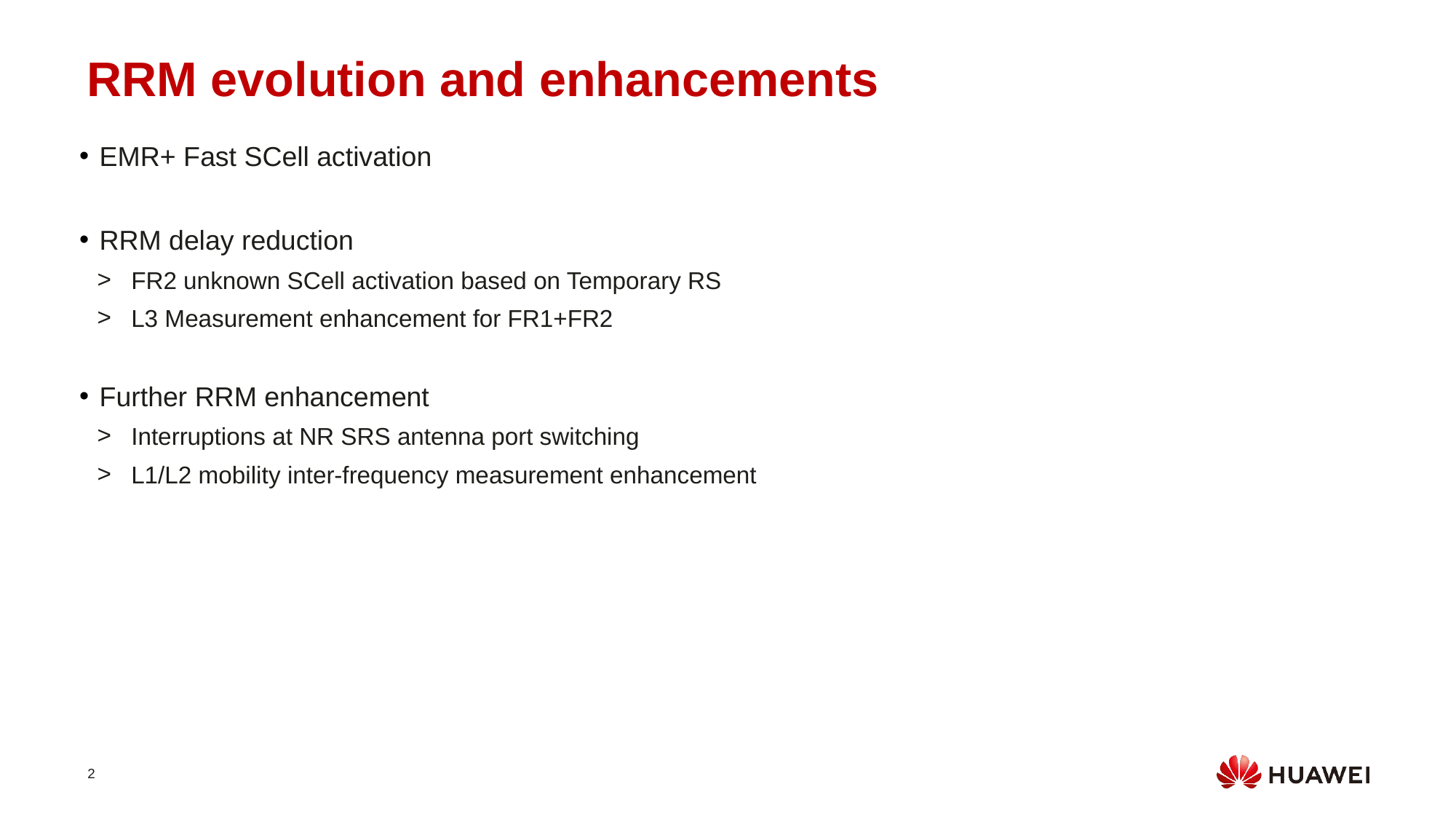

RRM evolution and enhancements

EMR+ Fast SCell activation

RRM delay reduction
FR2 unknown SCell activation based on Temporary RS
L3 Measurement enhancement for FR1+FR2

Further RRM enhancement
Interruptions at NR SRS antenna port switching
L1/L2 mobility inter-frequency measurement enhancement